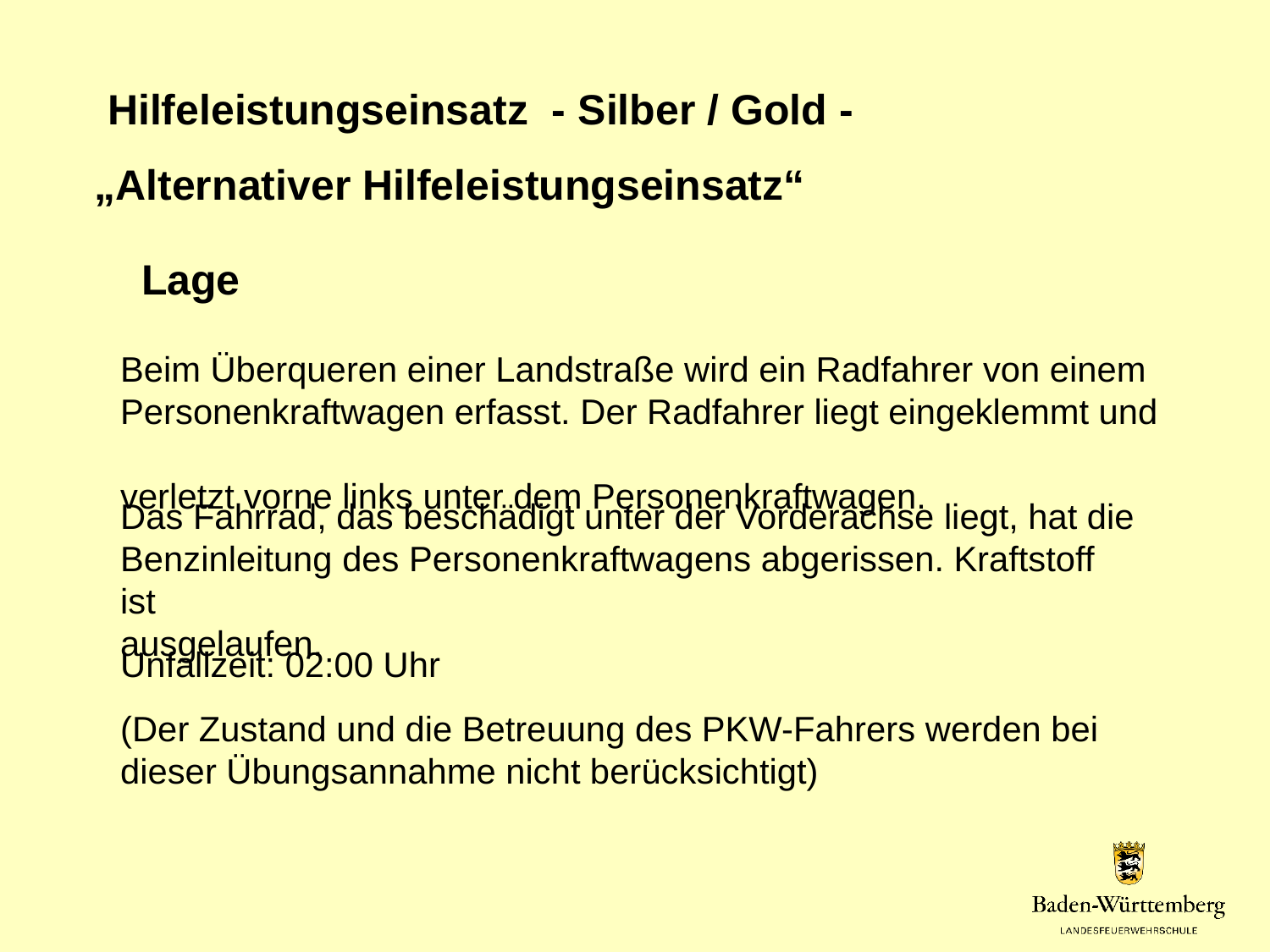

Hilfeleistungseinsatz  - Silber / Gold -
„Alternativer Hilfeleistungseinsatz“
Lage
Beim Überqueren einer Landstraße wird ein Radfahrer von einem
Personenkraftwagen erfasst. Der Radfahrer liegt eingeklemmt und
verletzt vorne links unter dem Personenkraftwagen.
Das Fahrrad, das beschädigt unter der Vorderachse liegt, hat die
Benzinleitung des Personenkraftwagens abgerissen. Kraftstoff ist
ausgelaufen.
Unfallzeit: 02:00 Uhr
(Der Zustand und die Betreuung des PKW-Fahrers werden bei dieser Übungsannahme nicht berücksichtigt)